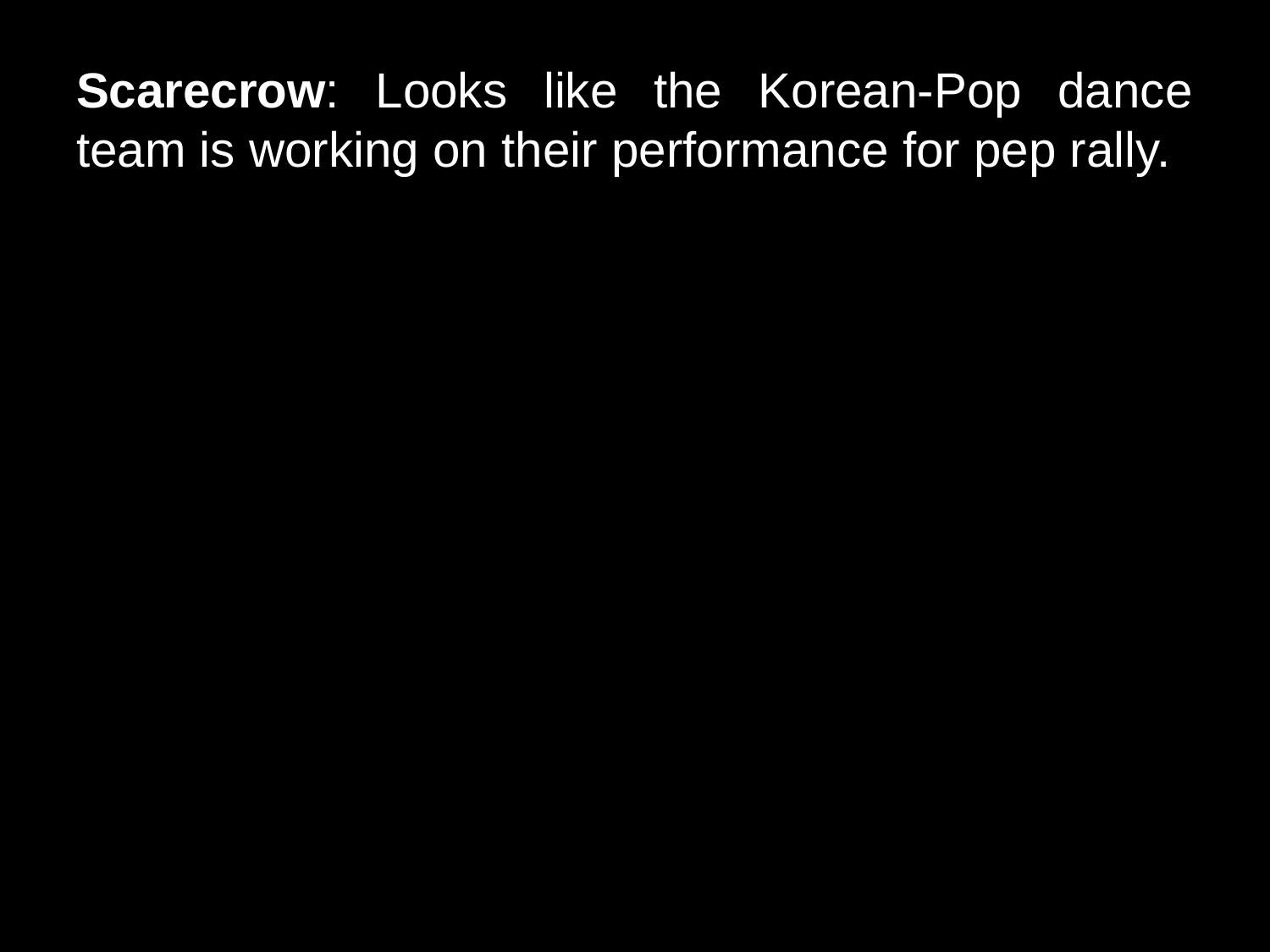

# Scarecrow: Looks like the Korean-Pop dance team is working on their performance for pep rally.